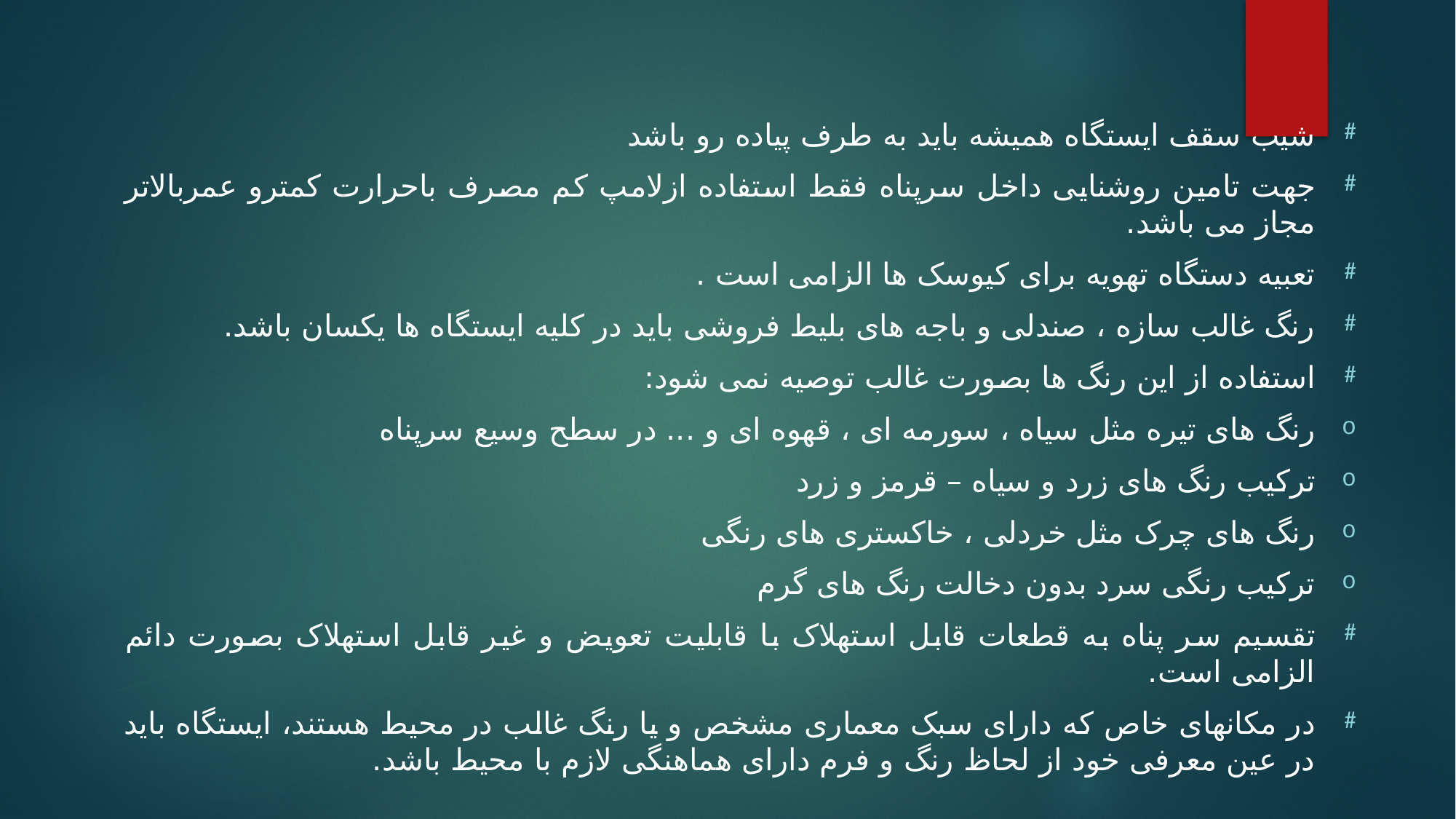

شیب سقف ایستگاه همیشه باید به طرف پیاده رو باشد
جهت تامین روشنایی داخل سرپناه فقط استفاده ازلامپ کم مصرف باحرارت کمترو عمربالاتر مجاز می باشد.
تعبیه دستگاه تهویه برای کیوسک ها الزامی است .
رنگ غالب سازه ، صندلی و باجه های بلیط فروشی باید در کلیه ایستگاه ها یکسان باشد.
استفاده از این رنگ ها بصورت غالب توصیه نمی شود:
رنگ های تیره مثل سیاه ، سورمه ای ، قهوه ای و ... در سطح وسیع سرپناه
ترکیب رنگ های زرد و سیاه – قرمز و زرد
رنگ های چرک مثل خردلی ، خاکستری های رنگی
ترکیب رنگی سرد بدون دخالت رنگ های گرم
تقسیم سر پناه به قطعات قابل استهلاک با قابلیت تعویض و غیر قابل استهلاک بصورت دائم الزامی است.
در مکانهای خاص که دارای سبک معماری مشخص و یا رنگ غالب در محیط هستند، ایستگاه باید در عین معرفی خود از لحاظ رنگ و فرم دارای هماهنگی لازم با محیط باشد.